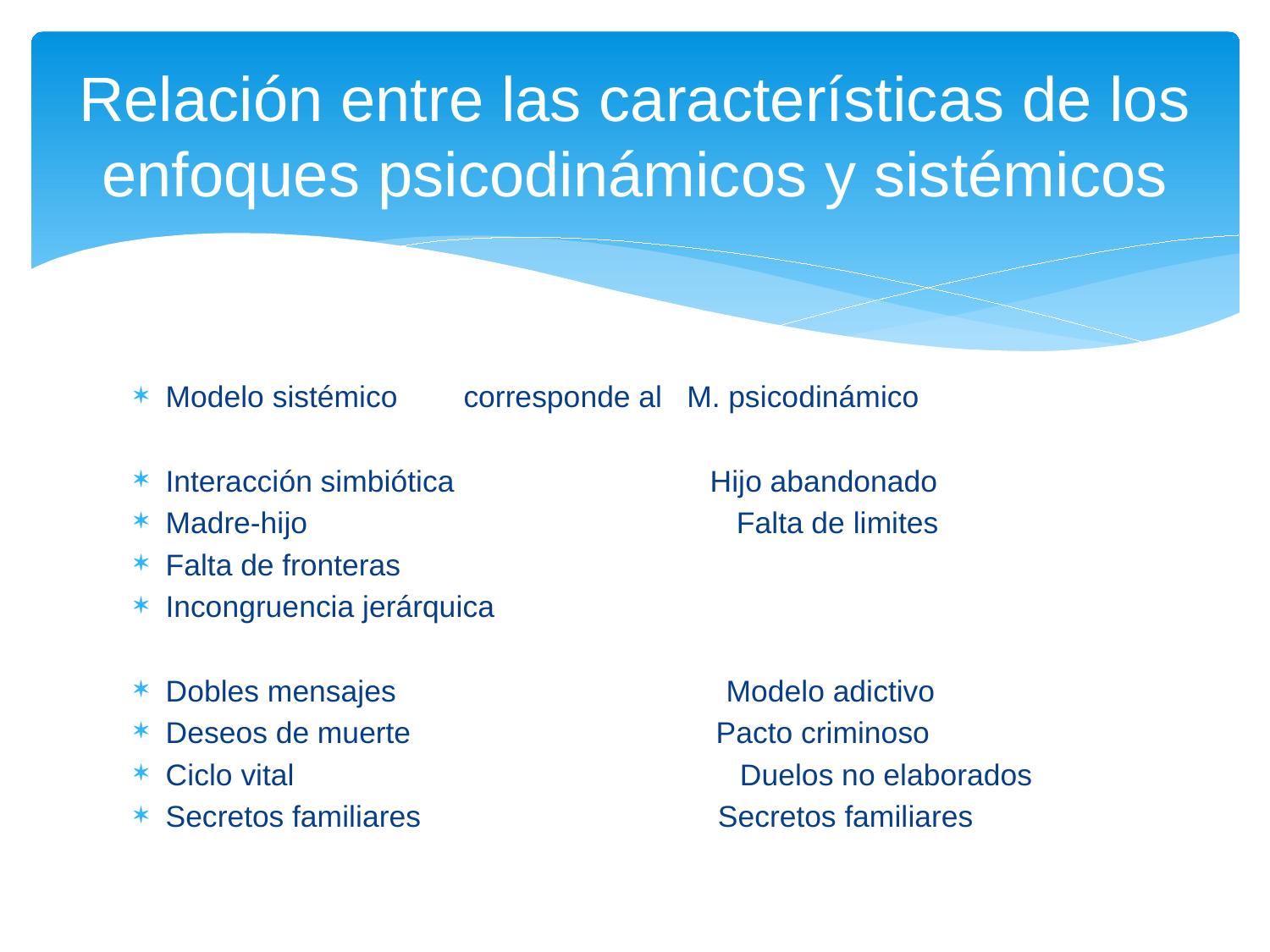

# Relación entre las características de los enfoques psicodinámicos y sistémicos
Modelo sistémico        corresponde al   M. psicodinámico

Interacción simbiótica                               Hijo abandonado
Madre-hijo                                                    Falta de limites
Falta de fronteras
Incongruencia jerárquica

Dobles mensajes                                        Modelo adictivo
Deseos de muerte                                     Pacto criminoso
Ciclo vital                                                      Duelos no elaborados
Secretos familiares                                    Secretos familiares